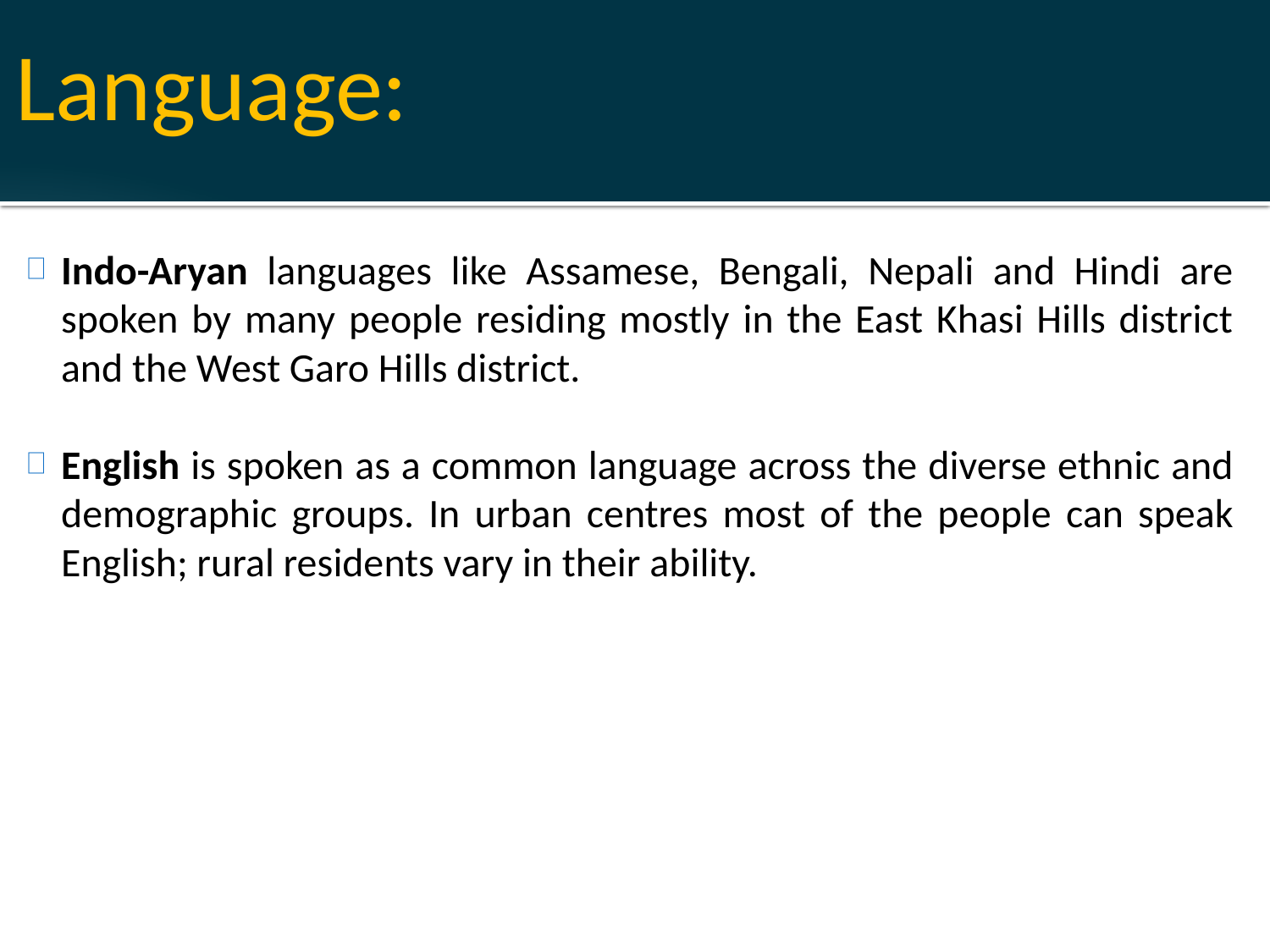

Language:
Indo-Aryan languages like Assamese, Bengali, Nepali and Hindi are spoken by many people residing mostly in the East Khasi Hills district and the West Garo Hills district.

English is spoken as a common language across the diverse ethnic and demographic groups. In urban centres most of the people can speak English; rural residents vary in their ability.